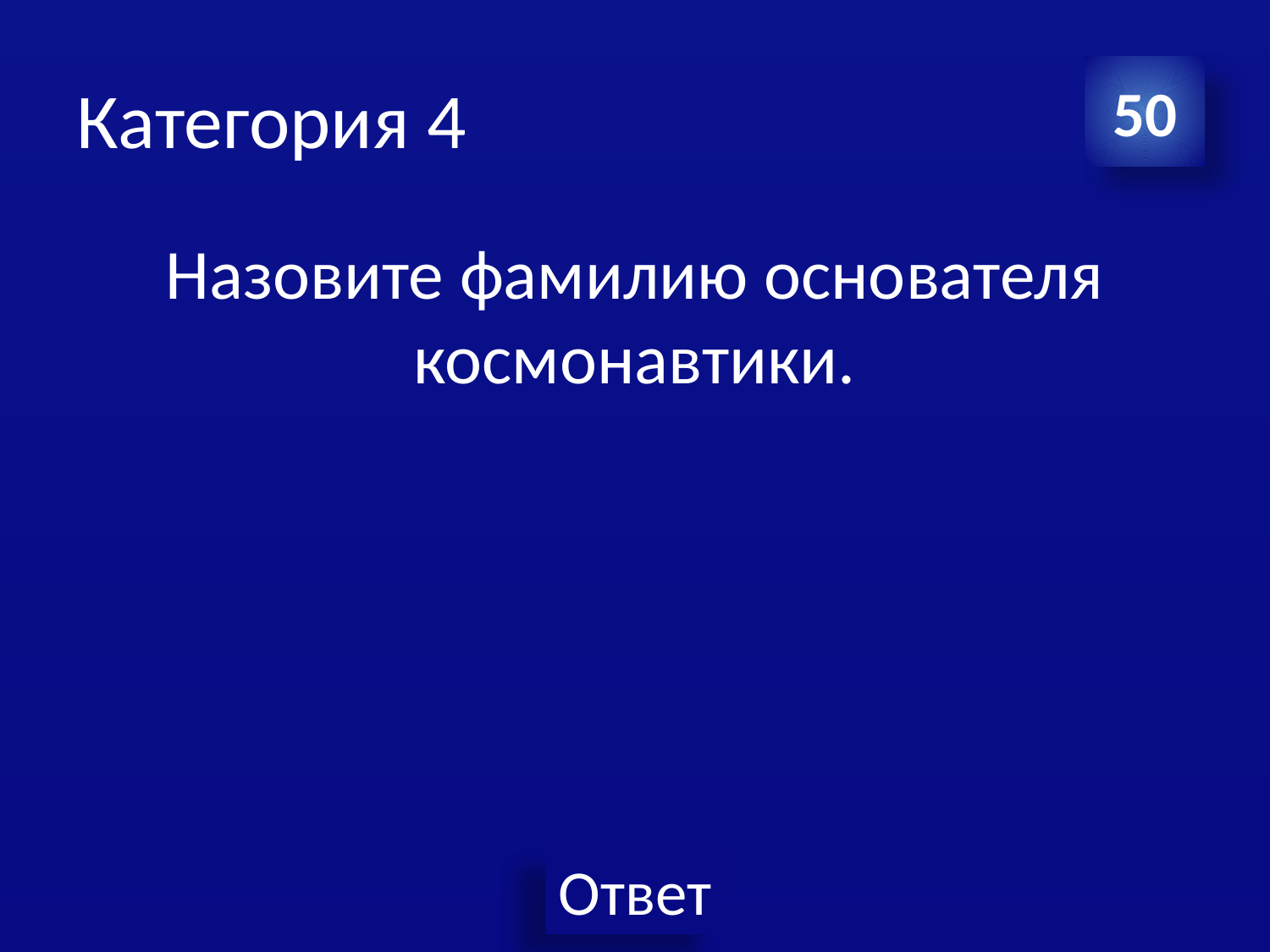

# Категория 4
50
Назовите фамилию основателя космонавтики.